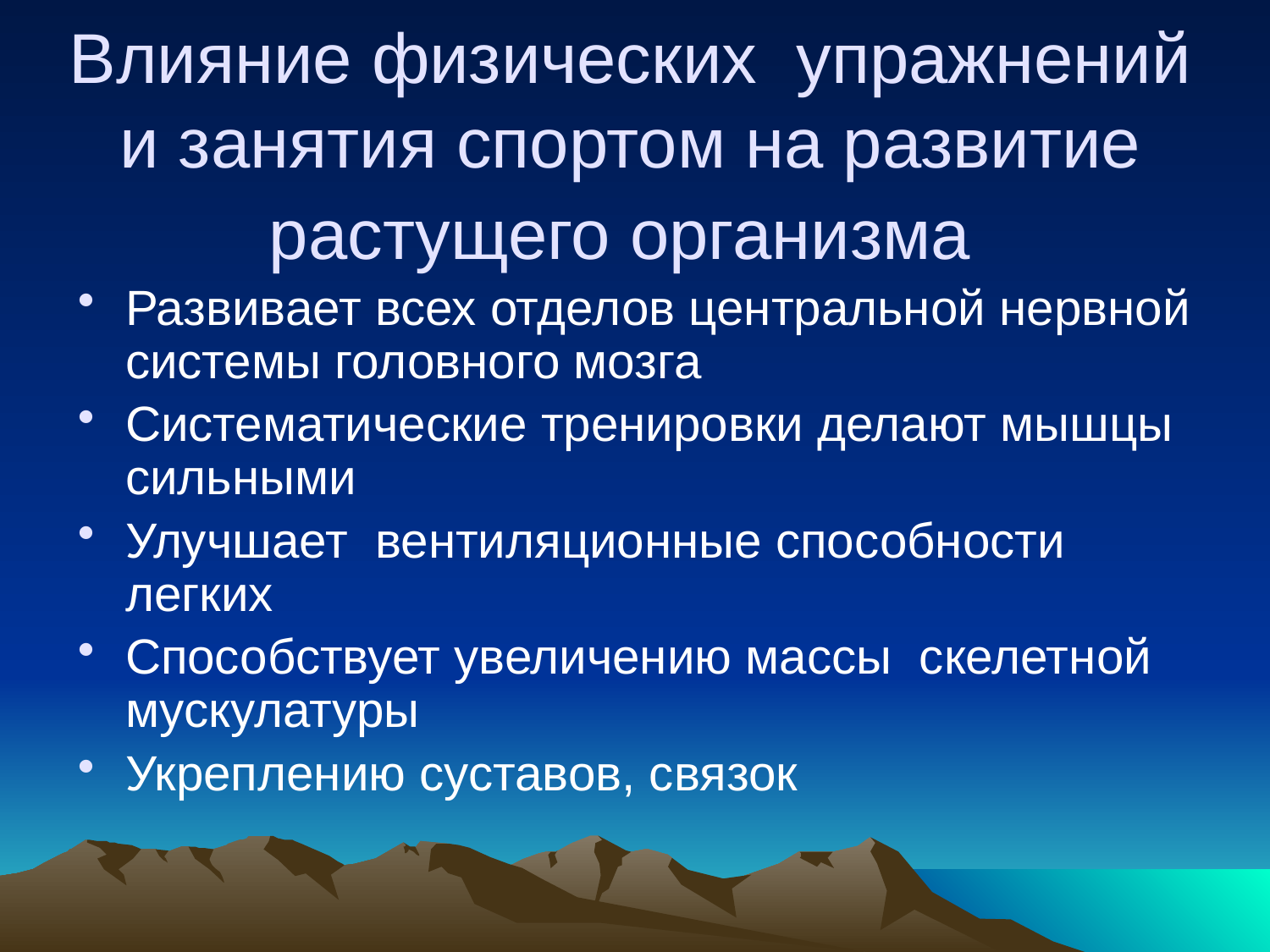

# Влияние физических  упражнений и занятия спортом на развитие растущего организма
Развивает всех отделов центральной нервной системы головного мозга
Систематические тренировки делают мышцы сильными
Улучшает  вентиляционные способности легких
Способствует увеличению массы  скелетной мускулатуры
Укреплению суставов, связок